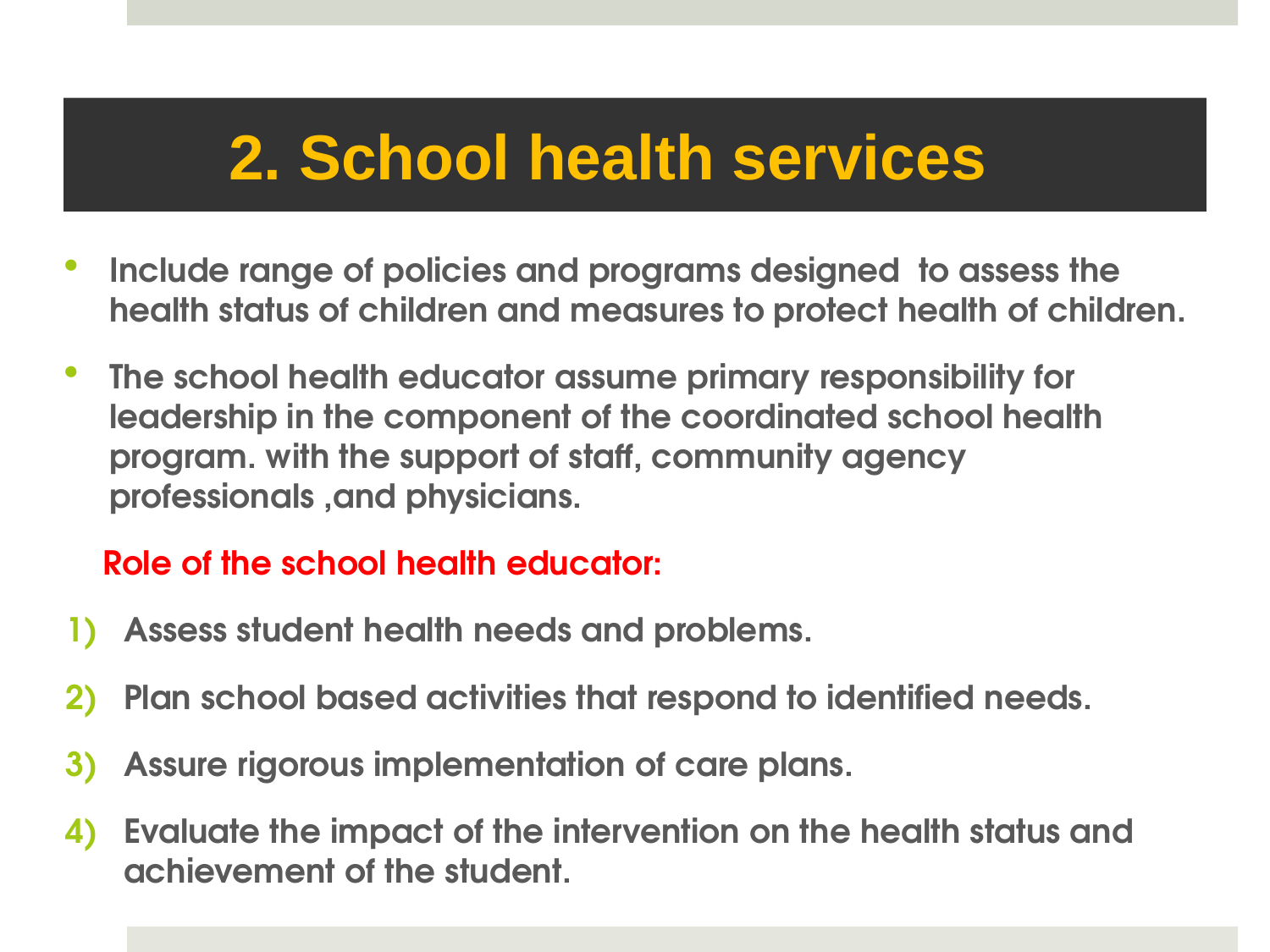

# 2. School health services
Include range of policies and programs designed  to assess the health status of children and measures to protect health of children.
The school health educator assume primary responsibility for leadership in the component of the coordinated school health program. with the support of staff, community agency professionals ,and physicians.
    Role of the school health educator:
Assess student health needs and problems.
Plan school based activities that respond to identified needs.
Assure rigorous implementation of care plans.
Evaluate the impact of the intervention on the health status and achievement of the student.